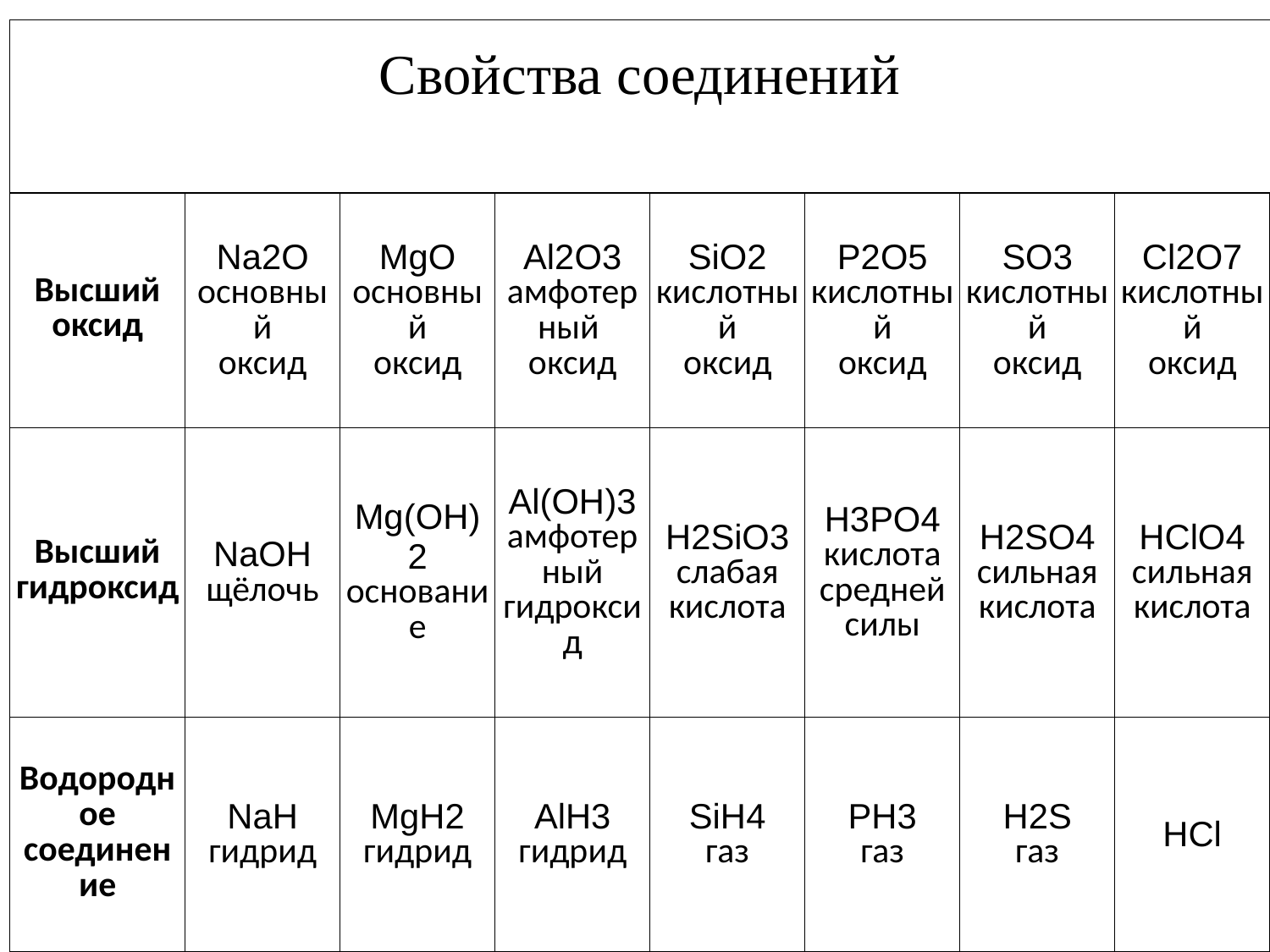

| Свойства соединений |  |  |  |  |  |  |  |
| --- | --- | --- | --- | --- | --- | --- | --- |
| Высший оксид | Na2O основный оксид | MgO основный оксид | Al2O3 амфотерный  оксид | SiO2 кислотный оксид | P2O5 кислотный оксид | SO3 кислотный оксид | Cl2O7 кислотный оксид |
| Высший гидроксид | NaOH щёлочь | Mg(OH)2 основание | Al(OH)3 амфотерный гидроксид | H2SiO3 слабая кислота | H3PO4 кислота средней силы | H2SO4 сильная кислота | HClO4 сильная кислота |
| Водородное соединение | NaH гидрид | MgH2 гидрид | AlH3 гидрид | SiH4 газ | PH3 газ | H2S газ | HCl |